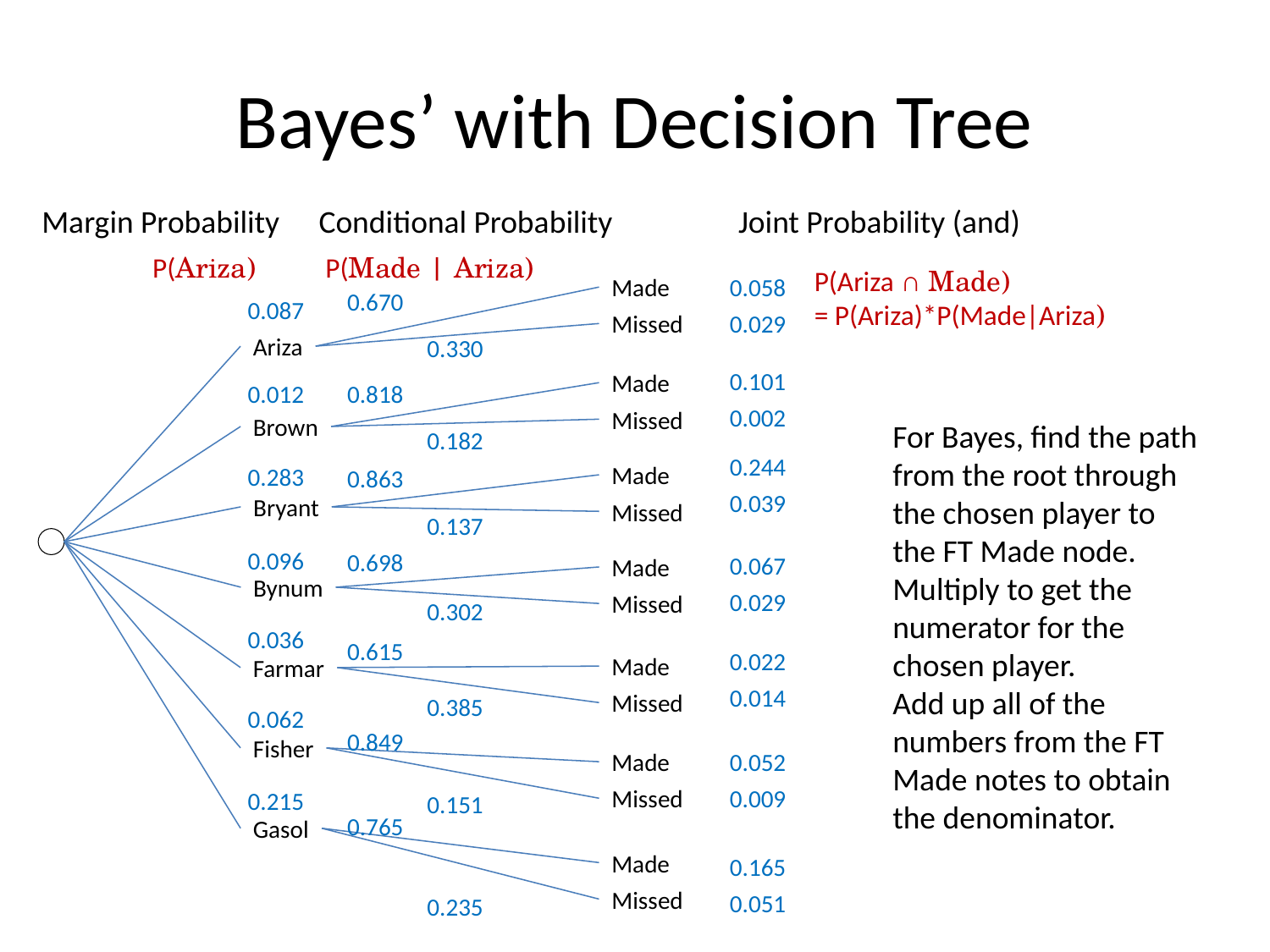

# Bayes’ with Decision Tree
Margin Probability
Conditional Probability
Joint Probability (and)
P(Ariza)
P(Made | Ariza)
P(Ariza ∩ Made)
= P(Ariza)*P(Made|Ariza)
Made
0.058
0.670
0.087
Missed
0.029
Ariza
0.330
0.101
Made
0.012
0.818
0.002
Missed
Brown
For Bayes, find the path from the root through the chosen player to the FT Made node. Multiply to get the numerator for the chosen player.
Add up all of the numbers from the FT Made notes to obtain the denominator.
0.182
0.244
Made
0.283
0.863
0.039
Bryant
Missed
0.137

0.096
0.698
0.067
Made
Bynum
0.029
Missed
0.302
0.036
0.615
0.022
Made
Farmar
0.014
Missed
0.385
0.062
0.849
Fisher
0.052
Made
0.009
Missed
0.215
0.151
0.765
Gasol
Made
0.165
Missed
0.051
0.235